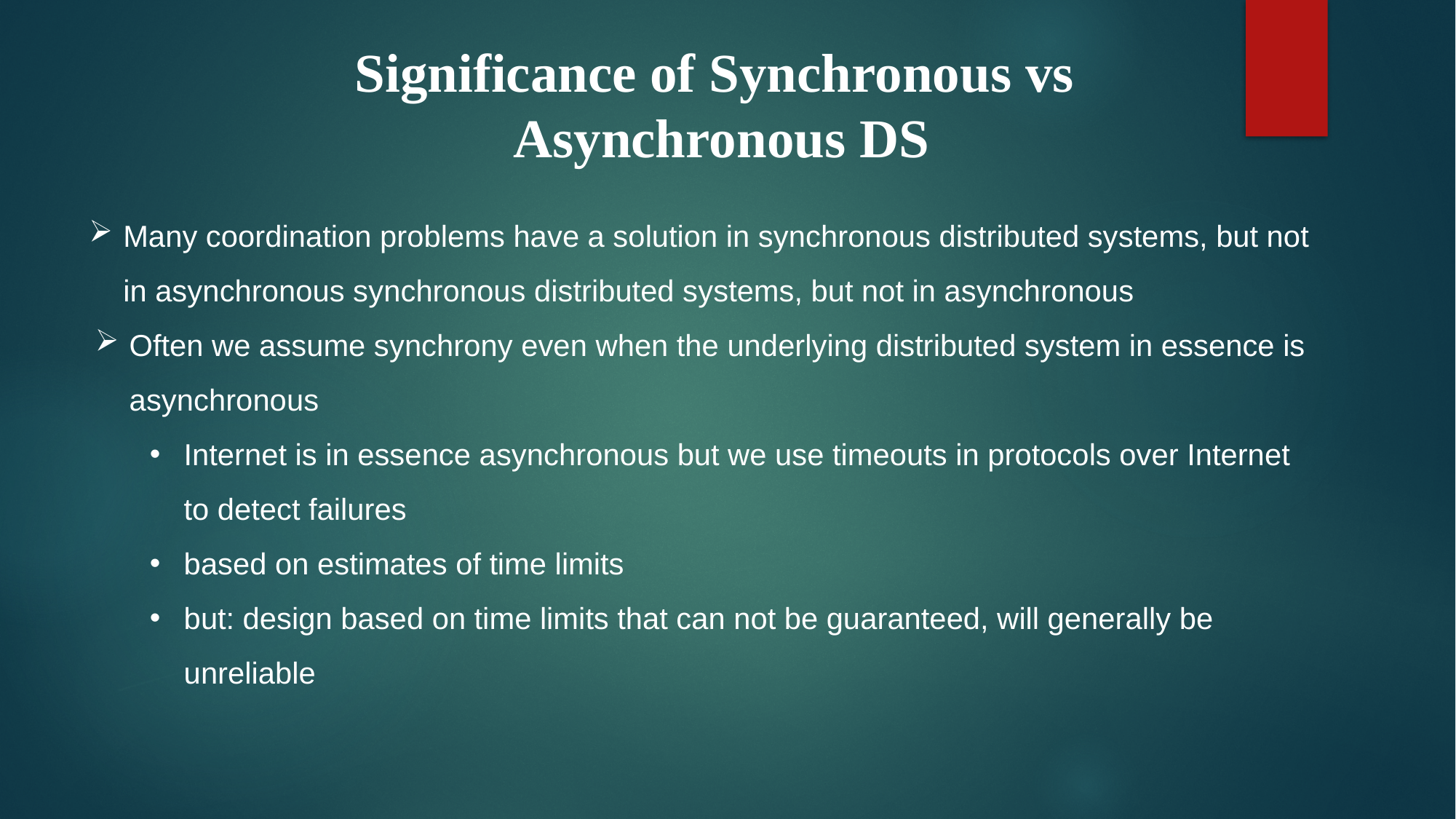

Significance of Synchronous vs
Asynchronous DS
Many coordination problems have a solution in synchronous distributed systems, but not in asynchronous synchronous distributed systems, but not in asynchronous
Often we assume synchrony even when the underlying distributed system in essence is asynchronous
Internet is in essence asynchronous but we use timeouts in protocols over Internet to detect failures
based on estimates of time limits
but: design based on time limits that can not be guaranteed, will generally be unreliable